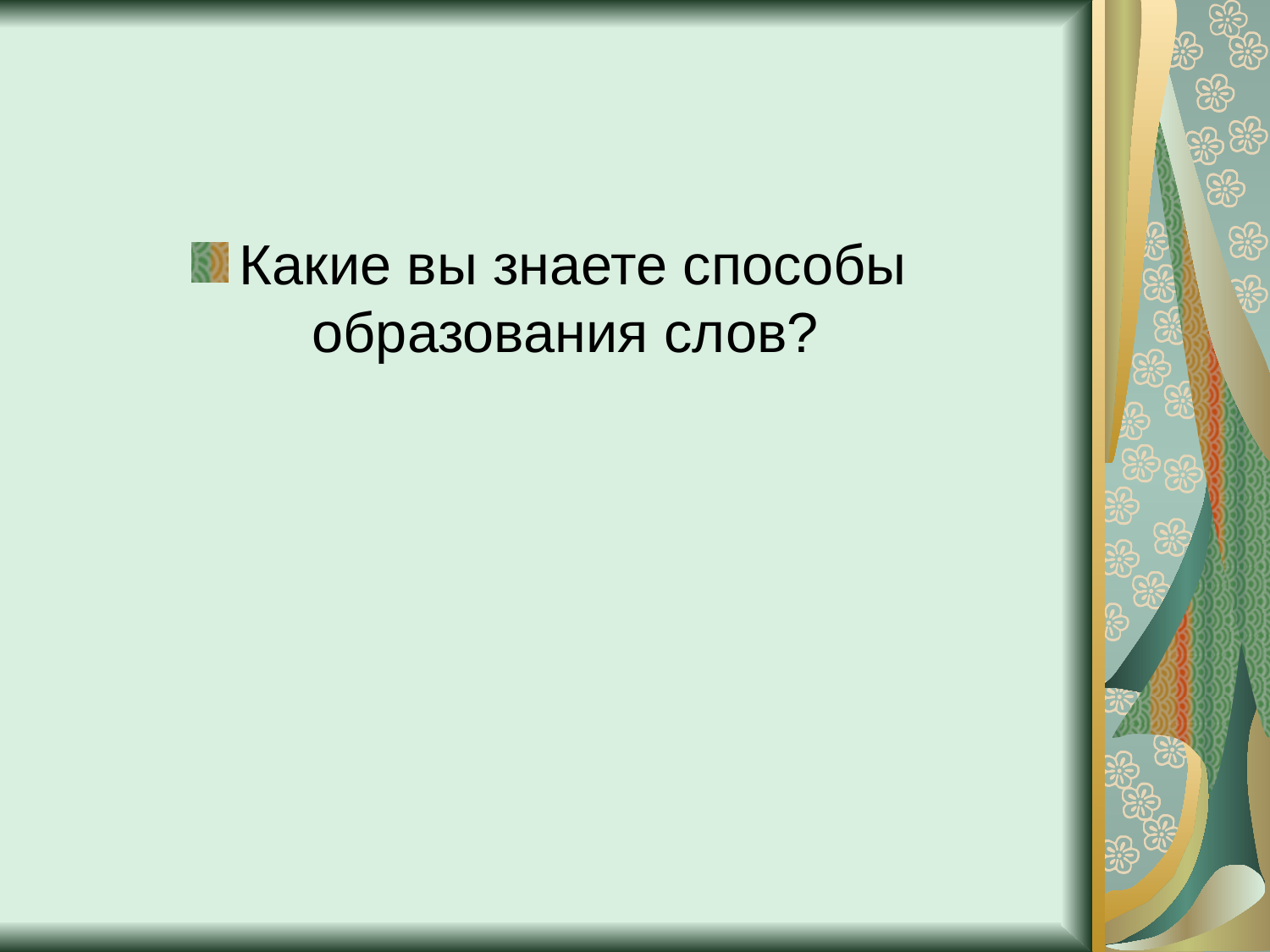

#
Какие вы знаете способы образования слов?